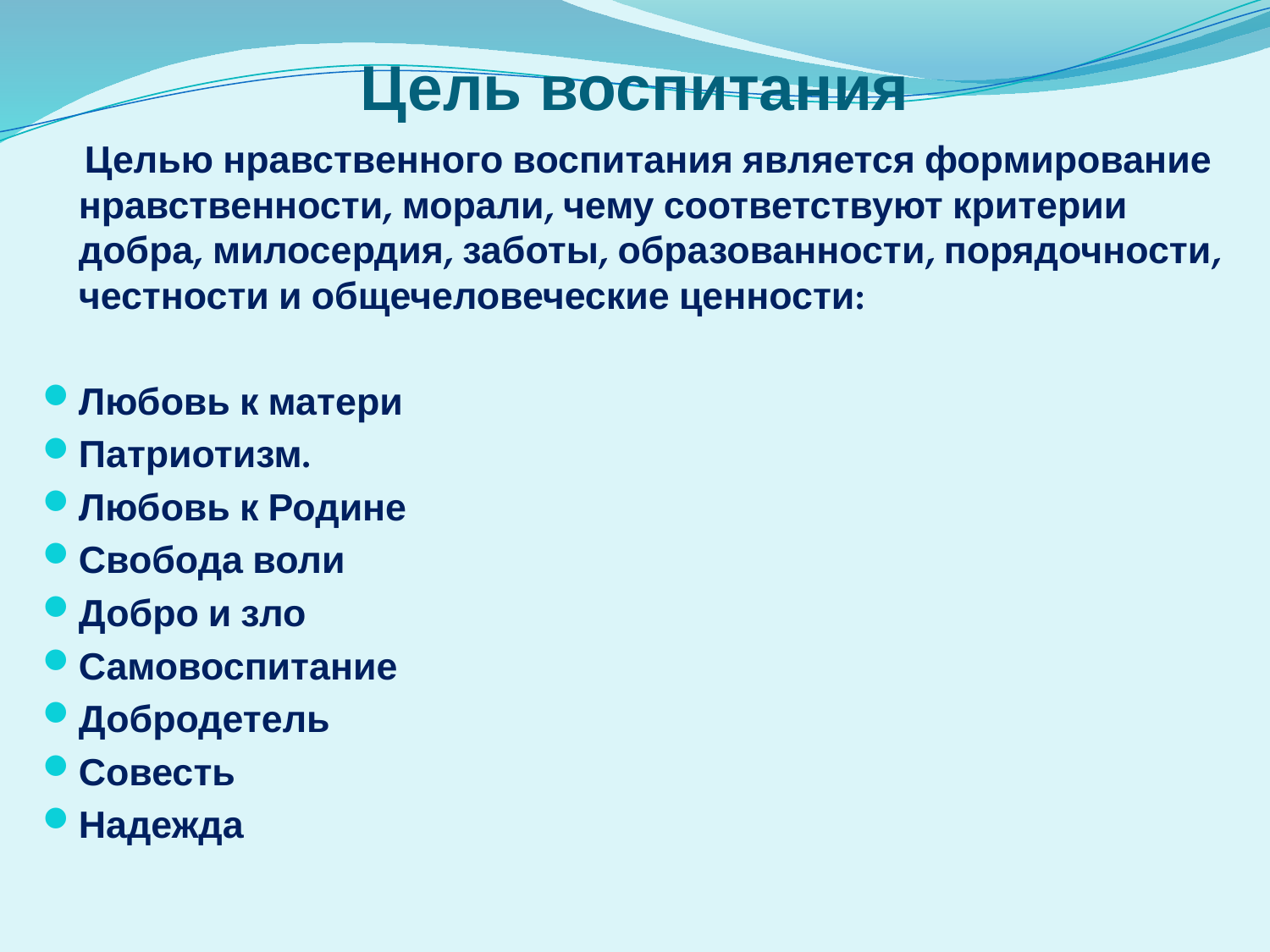

# Цель воспитания
     Целью нравственного воспитания является формирование нравственности, морали, чему соответствуют критерии добра, милосердия, заботы, образованности, порядочности, честности и общечеловеческие ценности:

Любовь к матери
Патриотизм.
Любовь к Родине
Свобода воли
Добро и зло
Самовоспитание
Добродетель
Совесть
Надежда